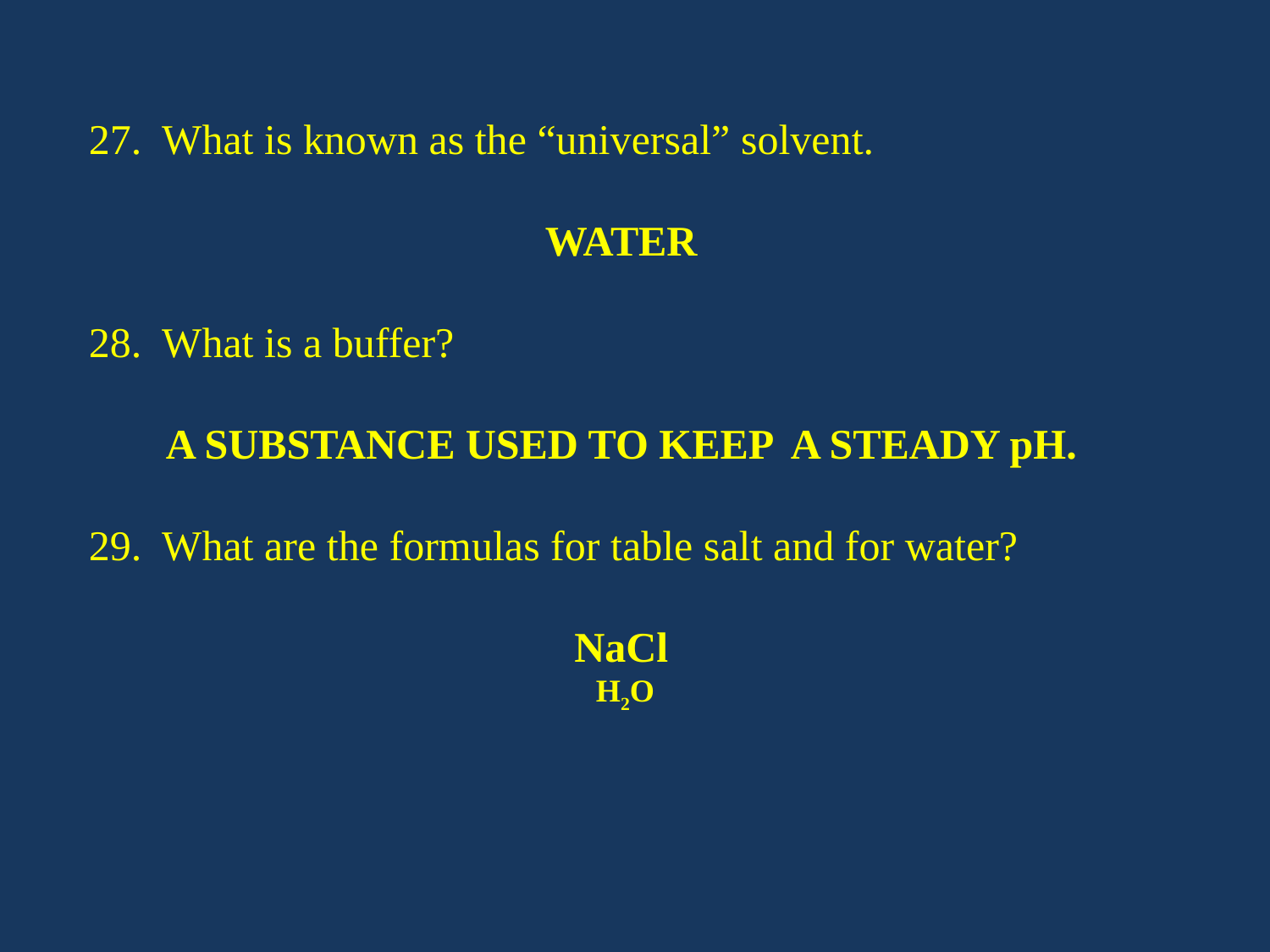

27.  What is known as the “universal” solvent.

WATER

28.  What is a buffer?

A SUBSTANCE USED TO KEEP  A STEADY pH.

29.  What are the formulas for table salt and for water?

NaCl
 H2O